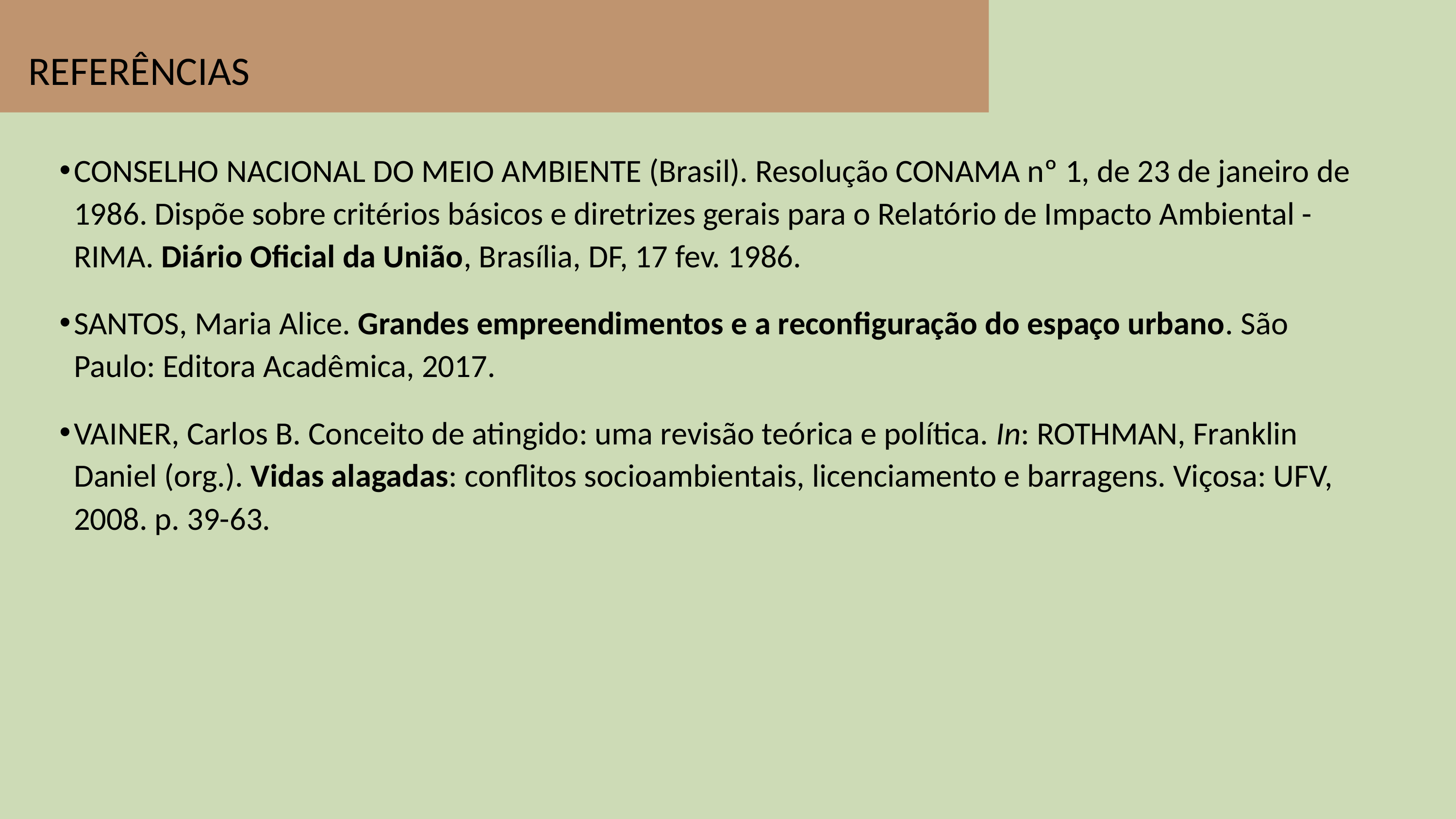

REFERÊNCIAS

CONSELHO NACIONAL DO MEIO AMBIENTE (Brasil). Resolução CONAMA nº 1, de 23 de janeiro de 1986. Dispõe sobre critérios básicos e diretrizes gerais para o Relatório de Impacto Ambiental - RIMA. Diário Oficial da União, Brasília, DF, 17 fev. 1986.
SANTOS, Maria Alice. Grandes empreendimentos e a reconfiguração do espaço urbano. São Paulo: Editora Acadêmica, 2017.
VAINER, Carlos B. Conceito de atingido: uma revisão teórica e política. In: ROTHMAN, Franklin Daniel (org.). Vidas alagadas: conflitos socioambientais, licenciamento e barragens. Viçosa: UFV, 2008. p. 39-63.